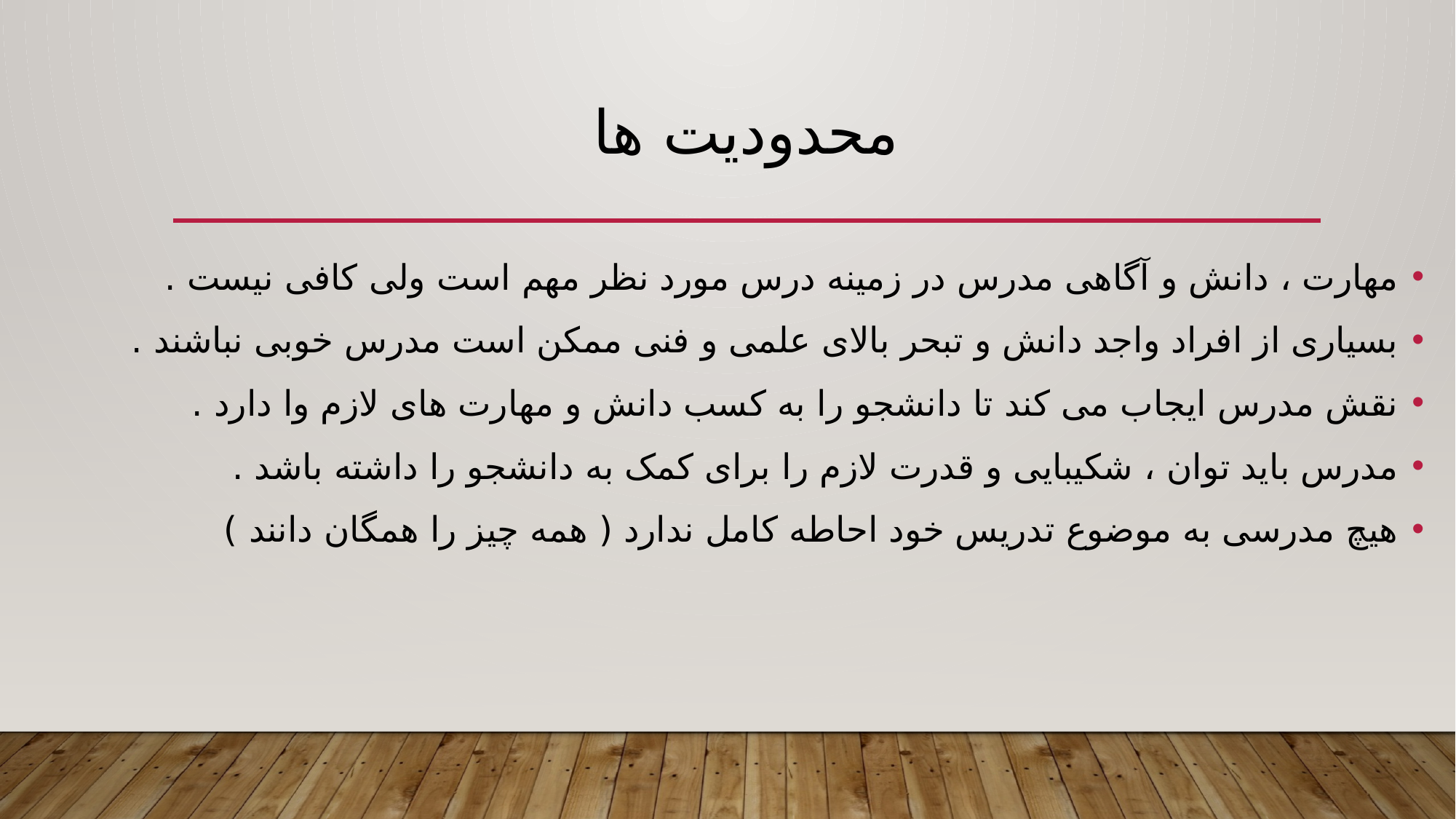

# محدودیت ها
مهارت ، دانش و آگاهی مدرس در زمینه درس مورد نظر مهم است ولی کافی نیست .
بسیاری از افراد واجد دانش و تبحر بالای علمی و فنی ممکن است مدرس خوبی نباشند .
نقش مدرس ایجاب می کند تا دانشجو را به کسب دانش و مهارت های لازم وا دارد .
مدرس باید توان ، شکیبایی و قدرت لازم را برای کمک به دانشجو را داشته باشد .
هیچ مدرسی به موضوع تدریس خود احاطه کامل ندارد ( همه چیز را همگان دانند )